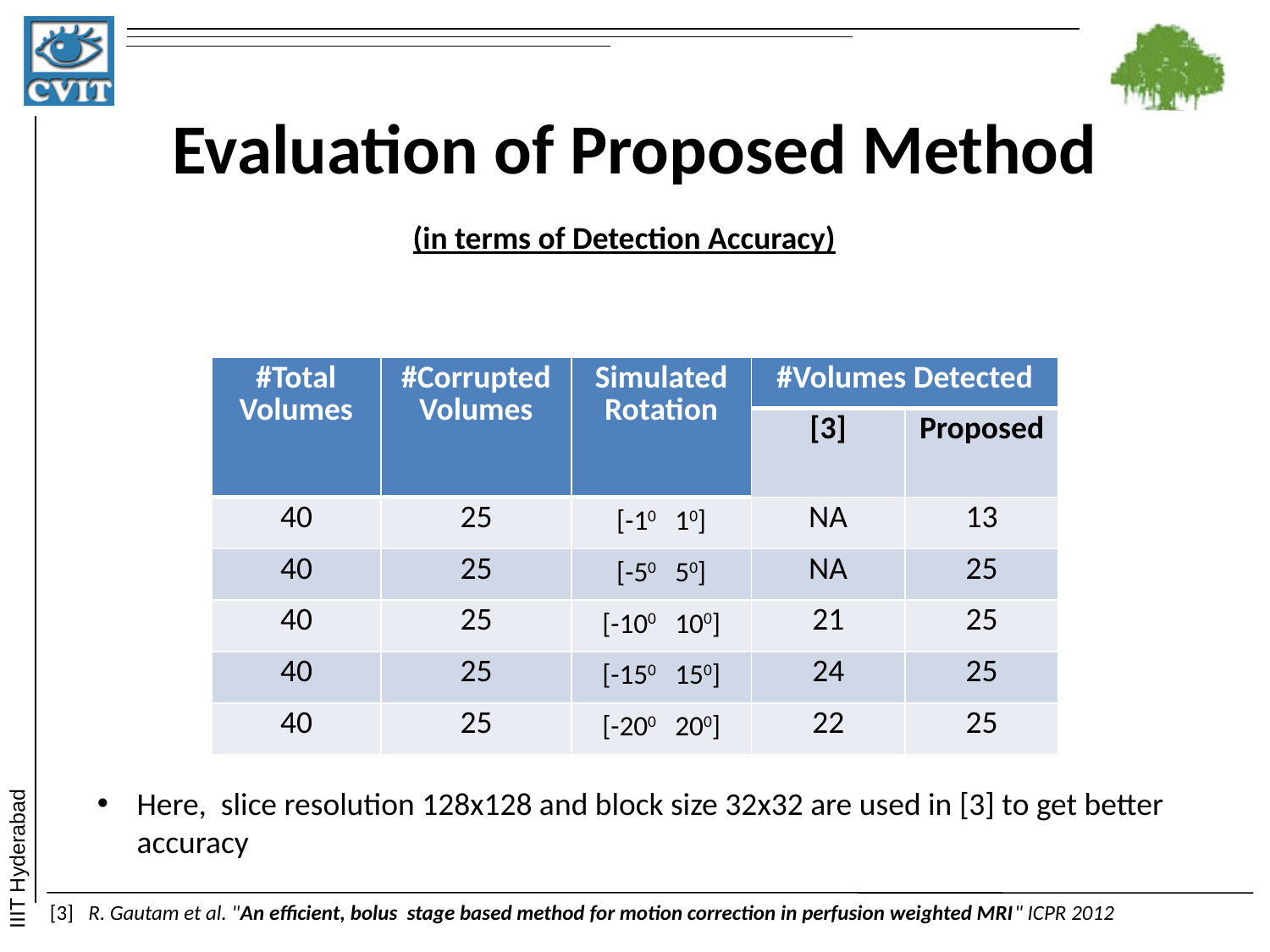

# Evaluation of Proposed Method
(in terms of Detection Accuracy)
| #Total Volumes | #Corrupted Volumes | Simulated Rotation | #Volumes Detected |  |
| --- | --- | --- | --- | --- |
|  |  |  | [3] | Proposed |
| 40 | 25 | [-10 10] | NA | 13 |
| 40 | 25 | [-50 50] | NA | 25 |
| 40 | 25 | [-100 100] | 21 | 25 |
| 40 | 25 | [-150 150] | 24 | 25 |
| 40 | 25 | [-200 200] | 22 | 25 |
Here,  slice resolution 128x128 and block size 32x32 are used in [3] to get better accuracy
[3]   R. Gautam et al. "An efficient, bolus  stage based method for motion correction in perfusion weighted MRI" ICPR 2012